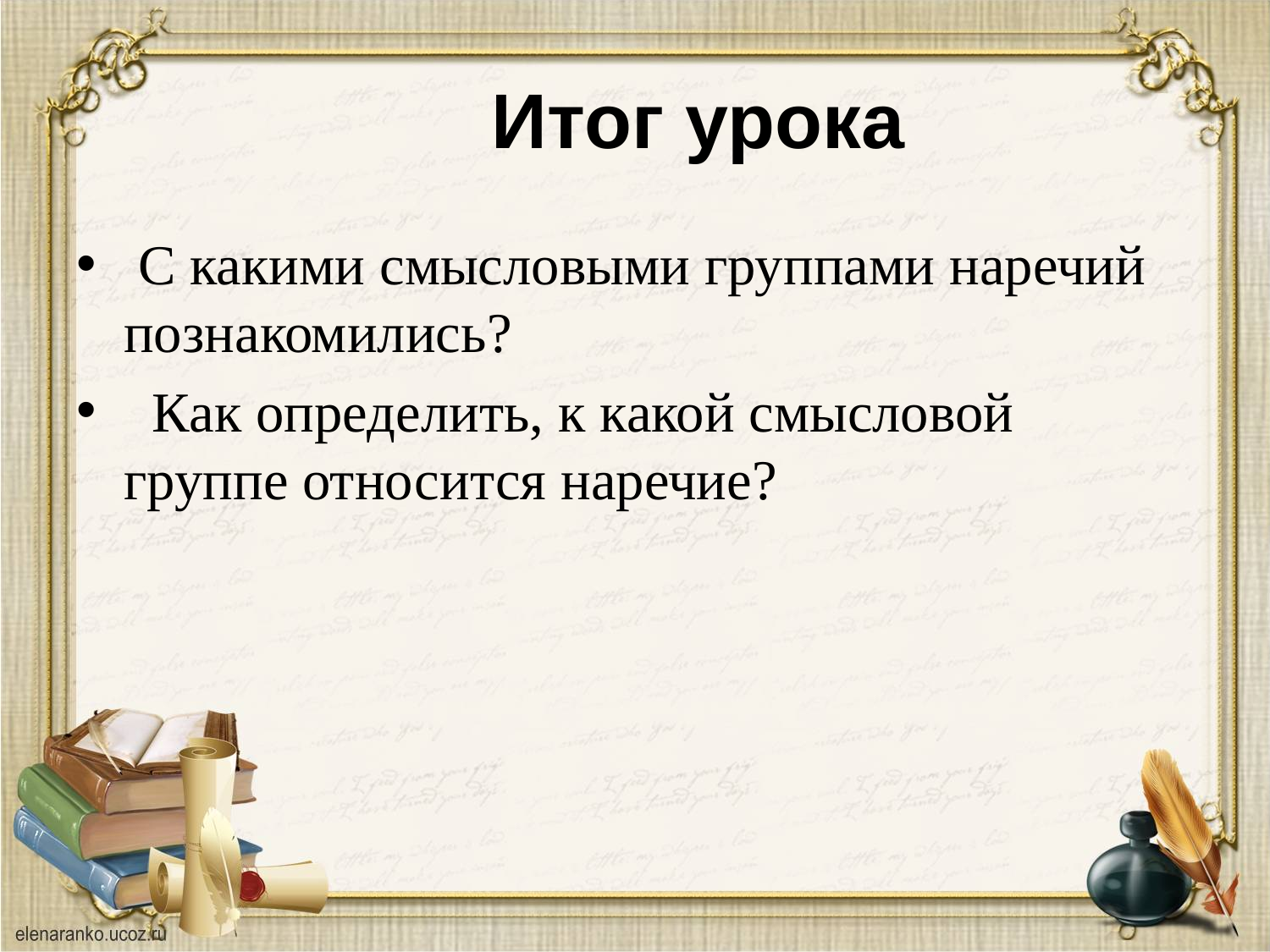

# Итог урока
 С какими смысловыми группами наречий познакомились?
  Как определить, к какой смысловой группе относится наречие?